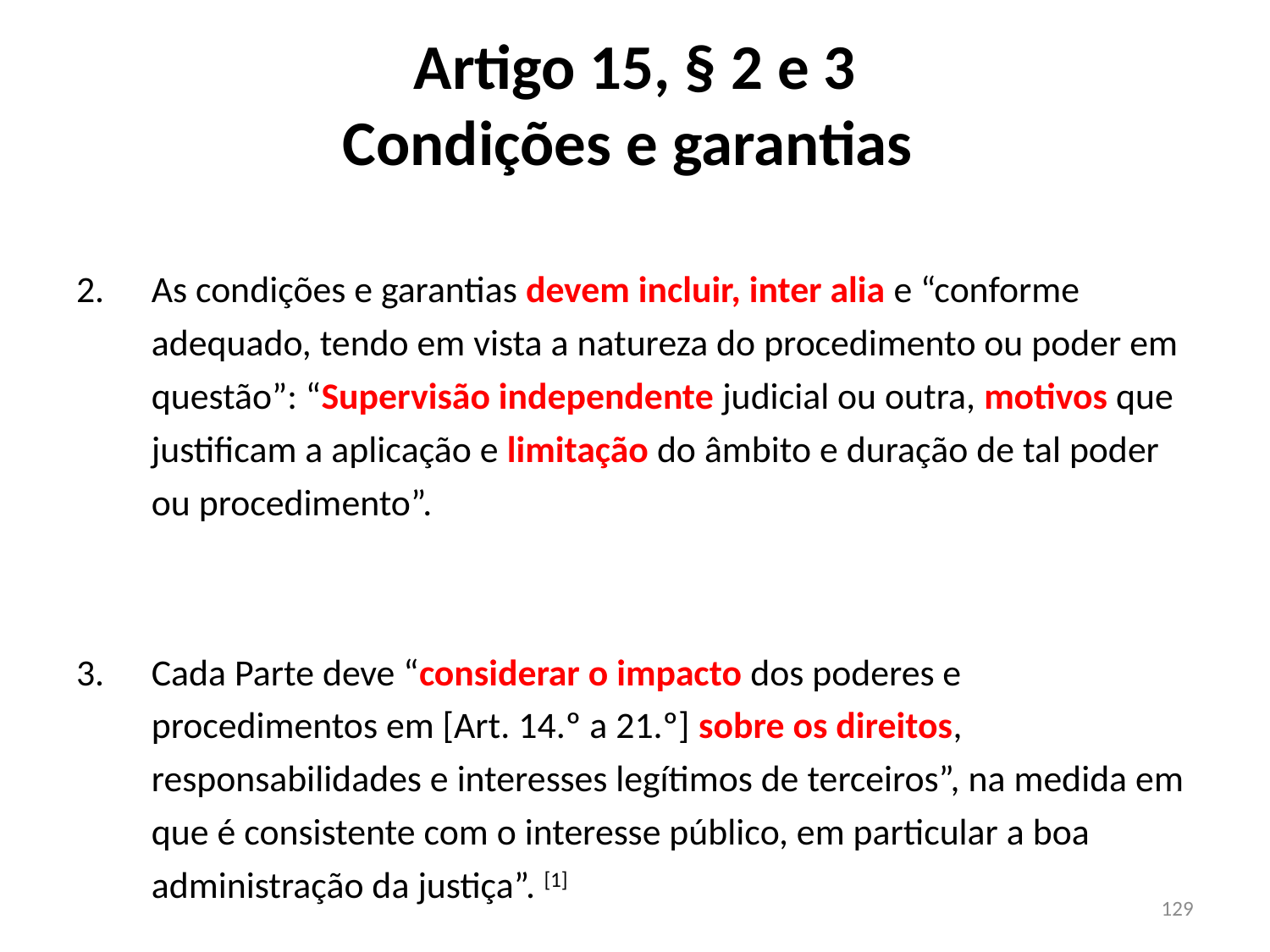

# Artigo 15, § 2 e 3 Condições e garantias
As condições e garantias devem incluir, inter alia e “conforme adequado, tendo em vista a natureza do procedimento ou poder em questão”: “Supervisão independente judicial ou outra, motivos que justificam a aplicação e limitação do âmbito e duração de tal poder ou procedimento”.

Cada Parte deve “considerar o impacto dos poderes e procedimentos em [Art. 14.º a 21.º] sobre os direitos, responsabilidades e interesses legítimos de terceiros”, na medida em que é consistente com o interesse público, em particular a boa administração da justiça”. [1]
129